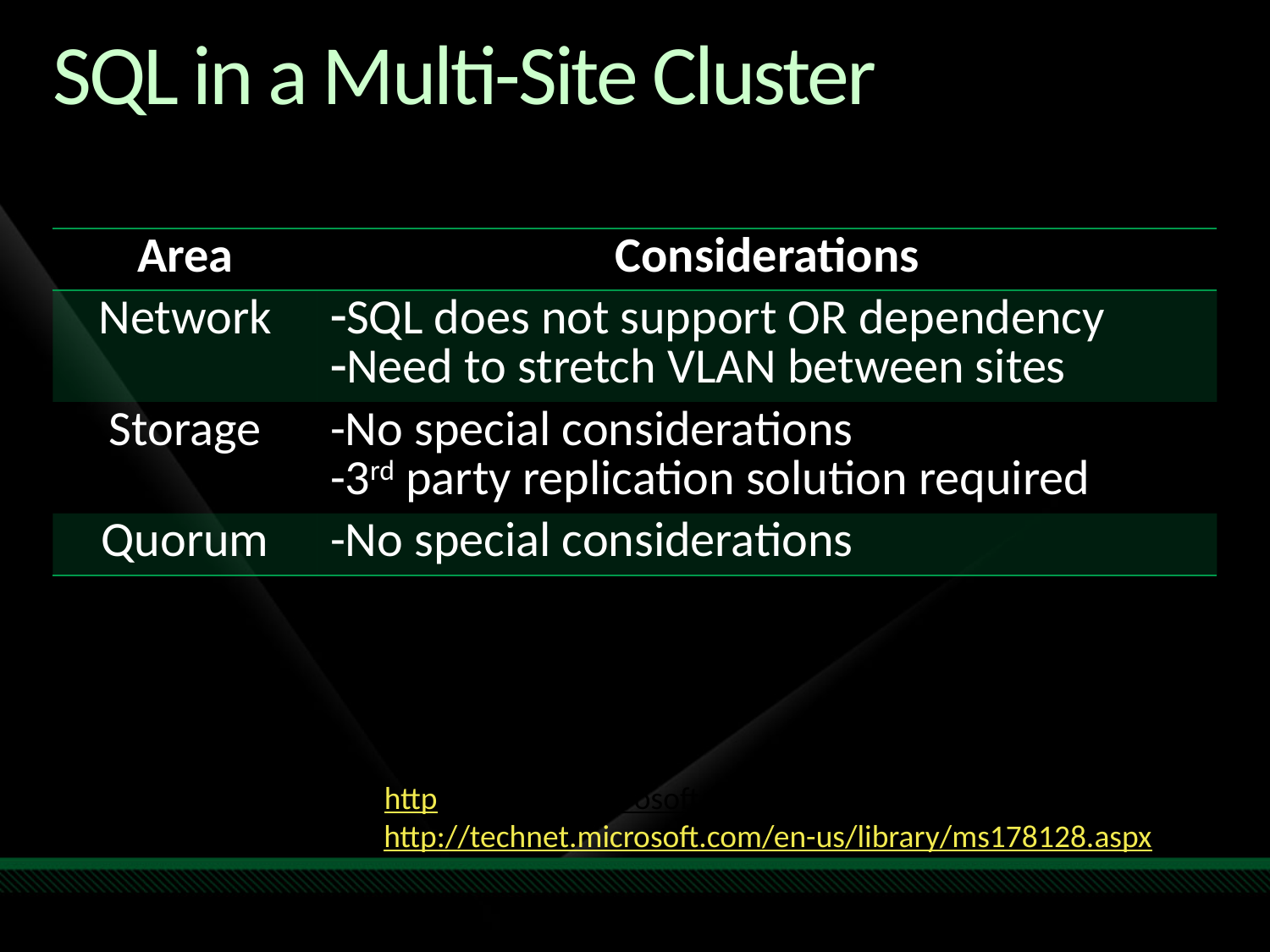

# SQL in a Multi-Site Cluster
| Area | Considerations |
| --- | --- |
| Network | SQL does not support OR dependency Need to stretch VLAN between sites |
| Storage | -No special considerations -3rd party replication solution required |
| Quorum | -No special considerations |
Links:http://technet.microsoft.com/en-us/library/ms189134.aspx
          http://technet.microsoft.com/en-us/library/ms178128.aspx